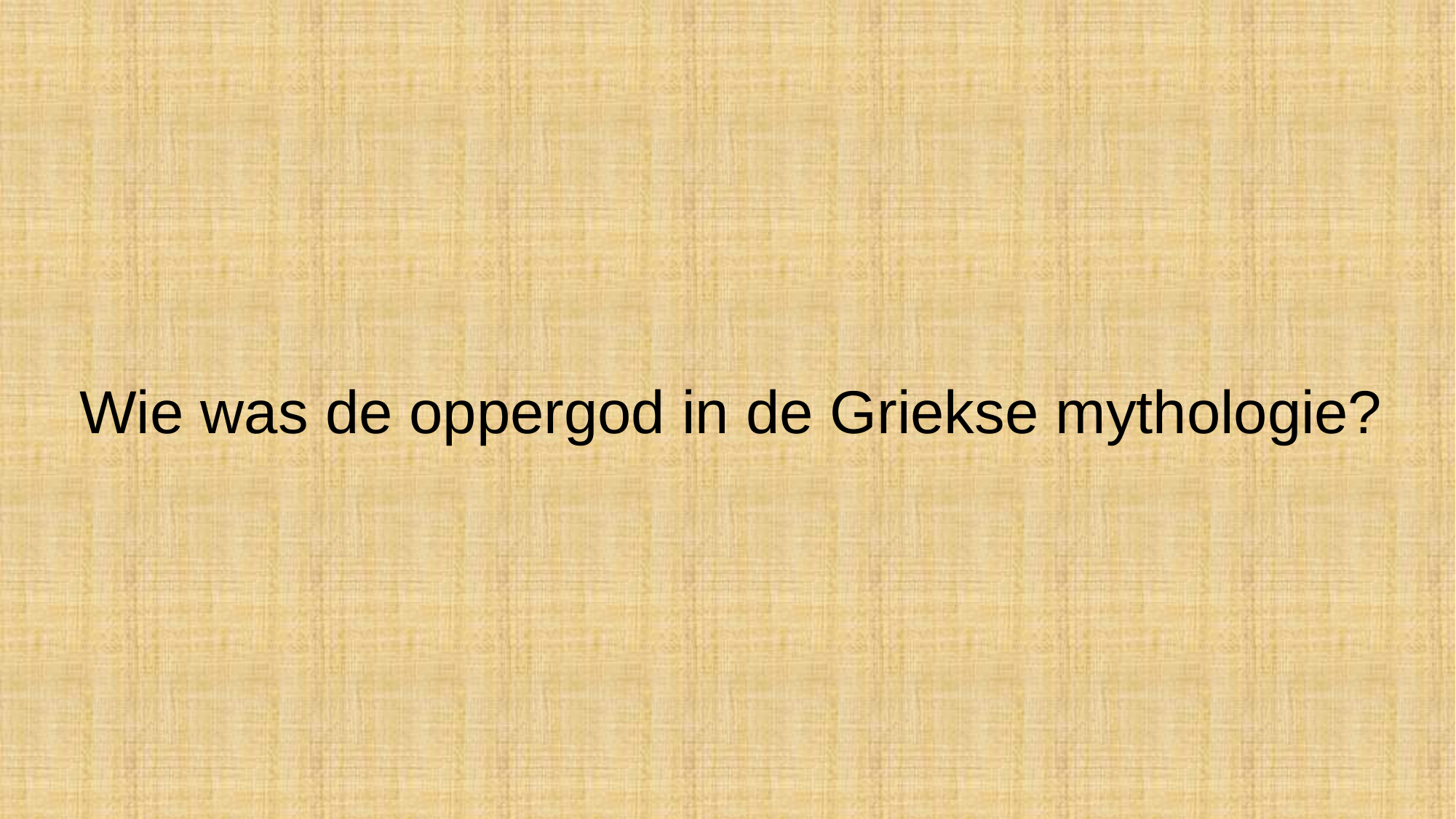

Wie was de oppergod in de Griekse mythologie?